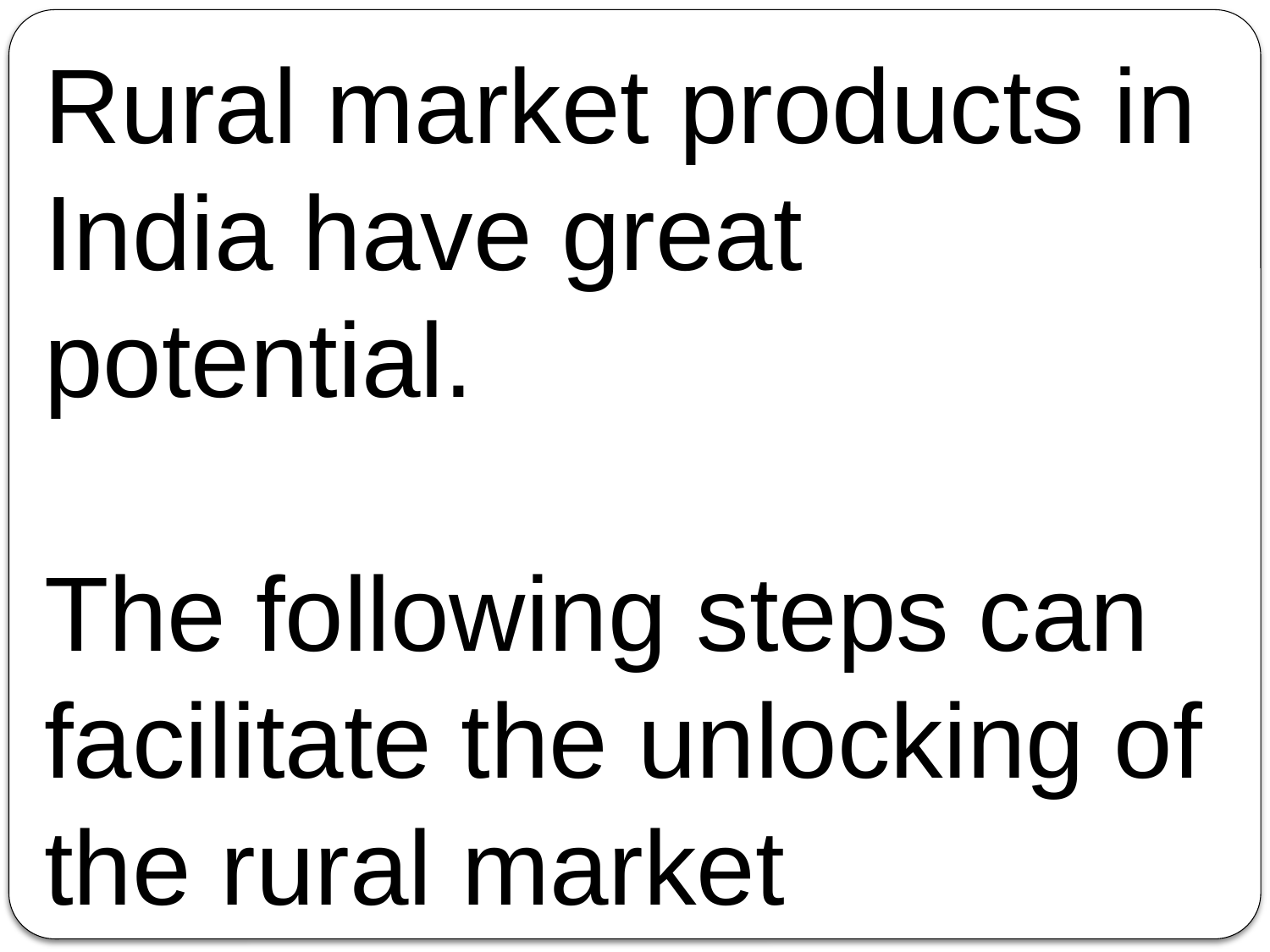

Rural market products in India have great potential.

The following steps can facilitate the unlocking of the rural market potential: